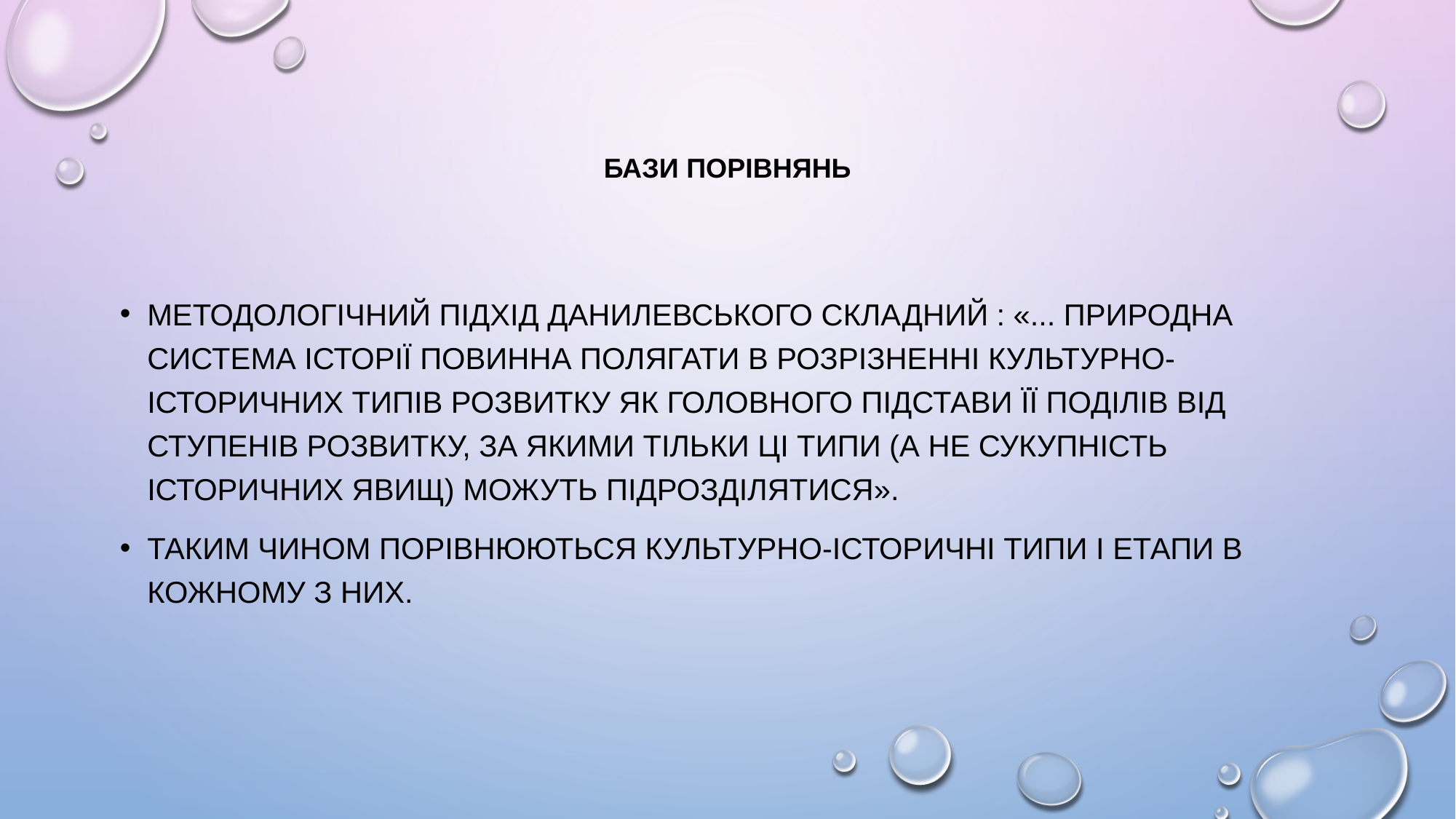

# Бази порівнянь
Методологічний підхід Данилевського складний : «... Природна система історії повинна полягати в розрізненні культурно-історичних типів розвитку як головного підстави її поділів від ступенів розвитку, за якими тільки ці типи (а не сукупність історичних явищ) можуть підрозділятися».
Таким чином порівнюються культурно-історичні типи і етапи в кожному з них.